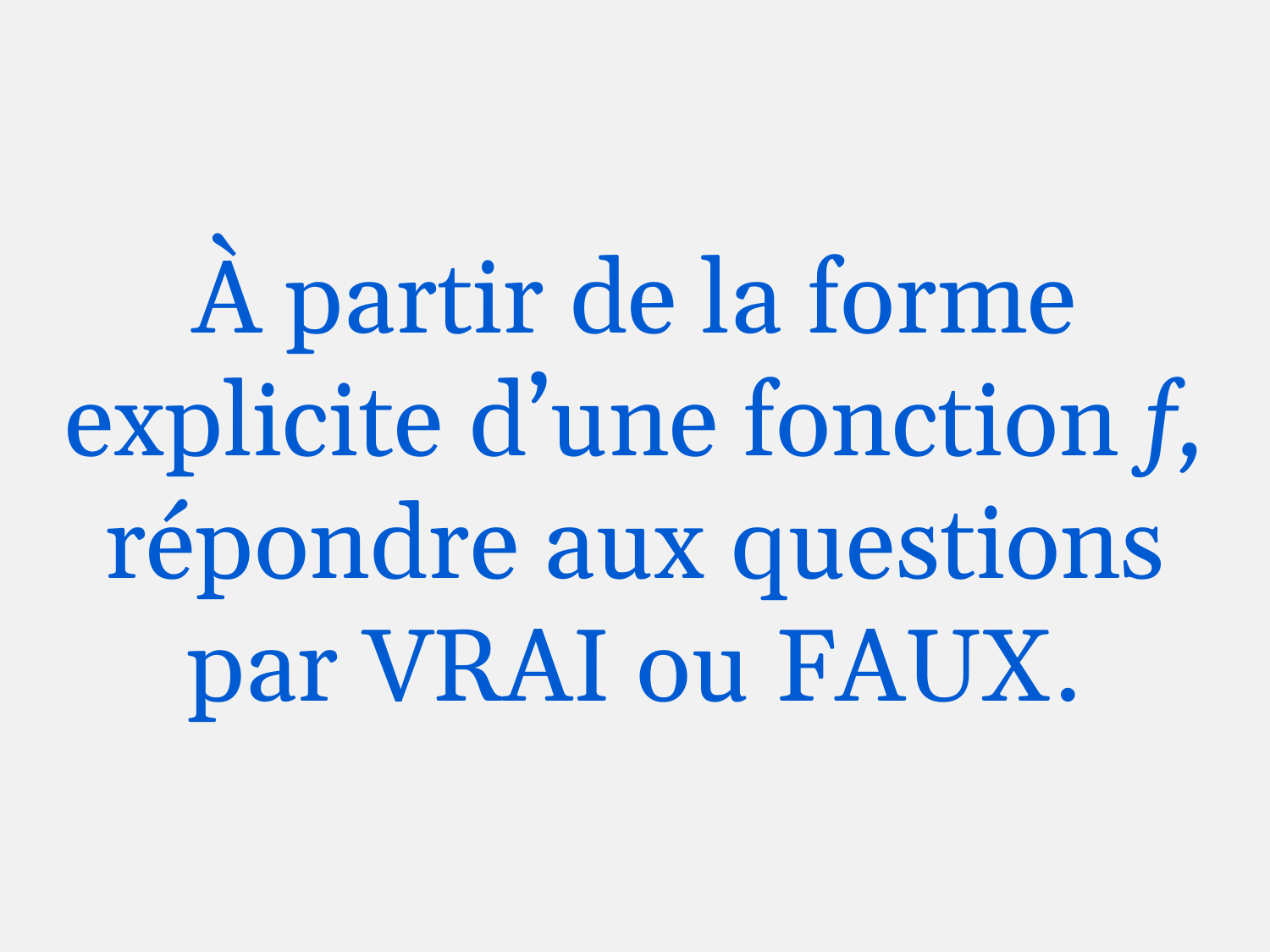

# À partir de la forme explicite d’une fonction f, répondre aux questions par VRAI ou FAUX.